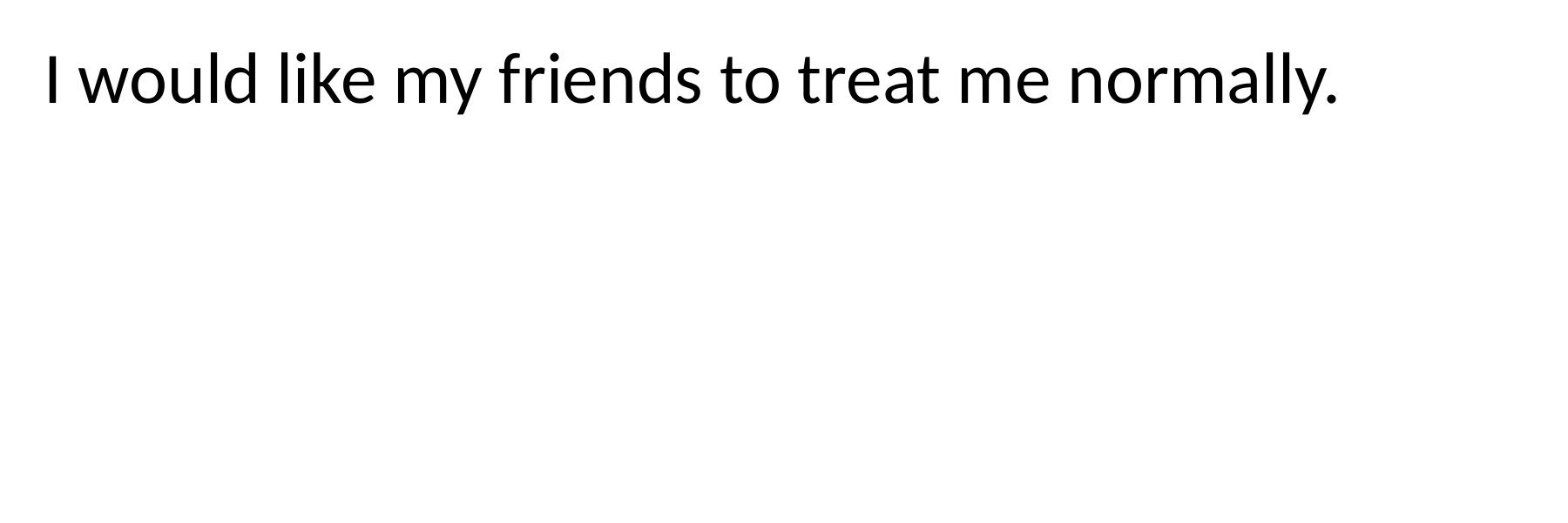

I would like my friends to treat me normally.